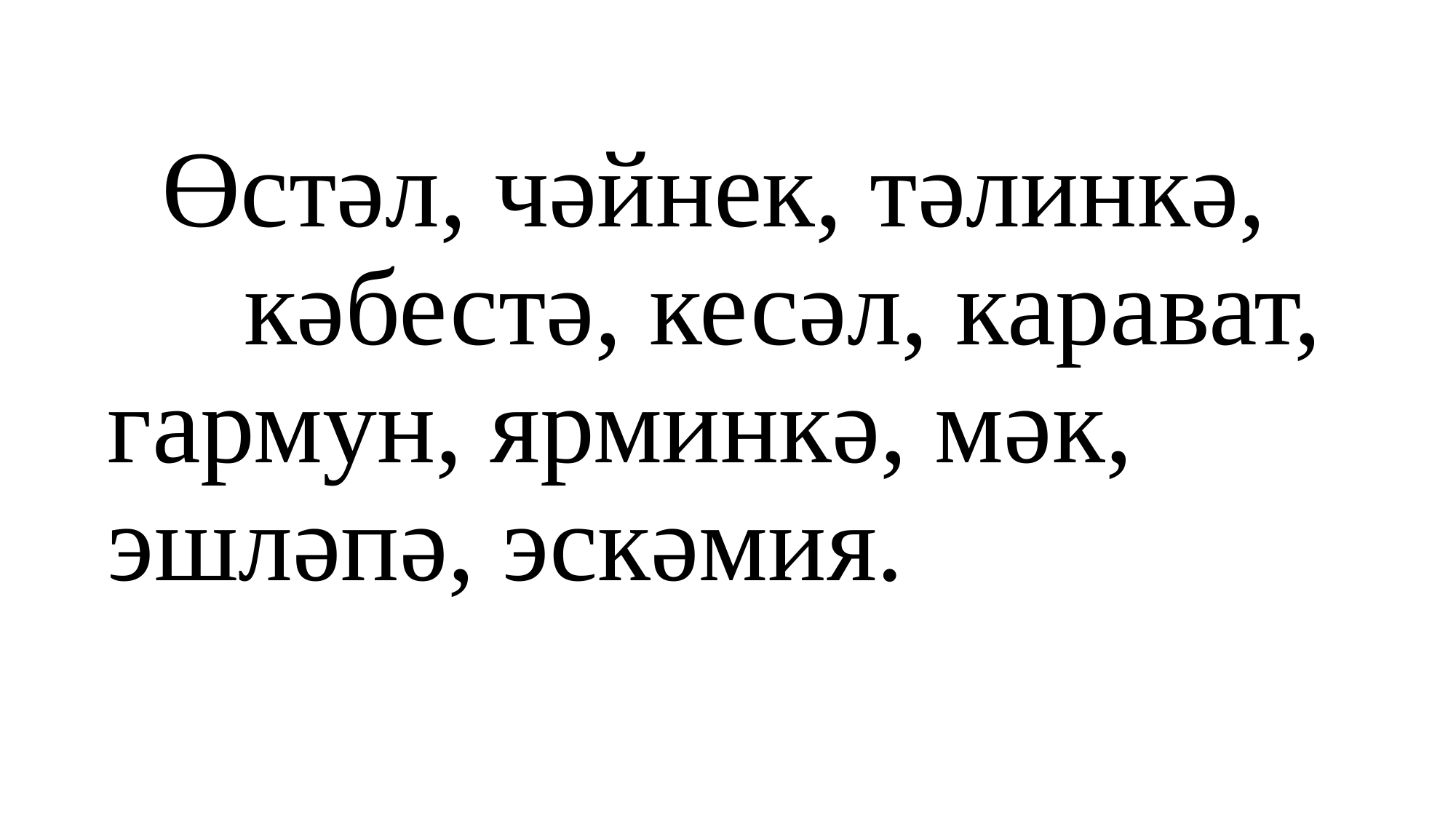

Өстәл, чәйнек, тәлинкә,            кәбестә, кесәл, карават, гармун, ярминкә, мәк, эшләпә, эскәмия.